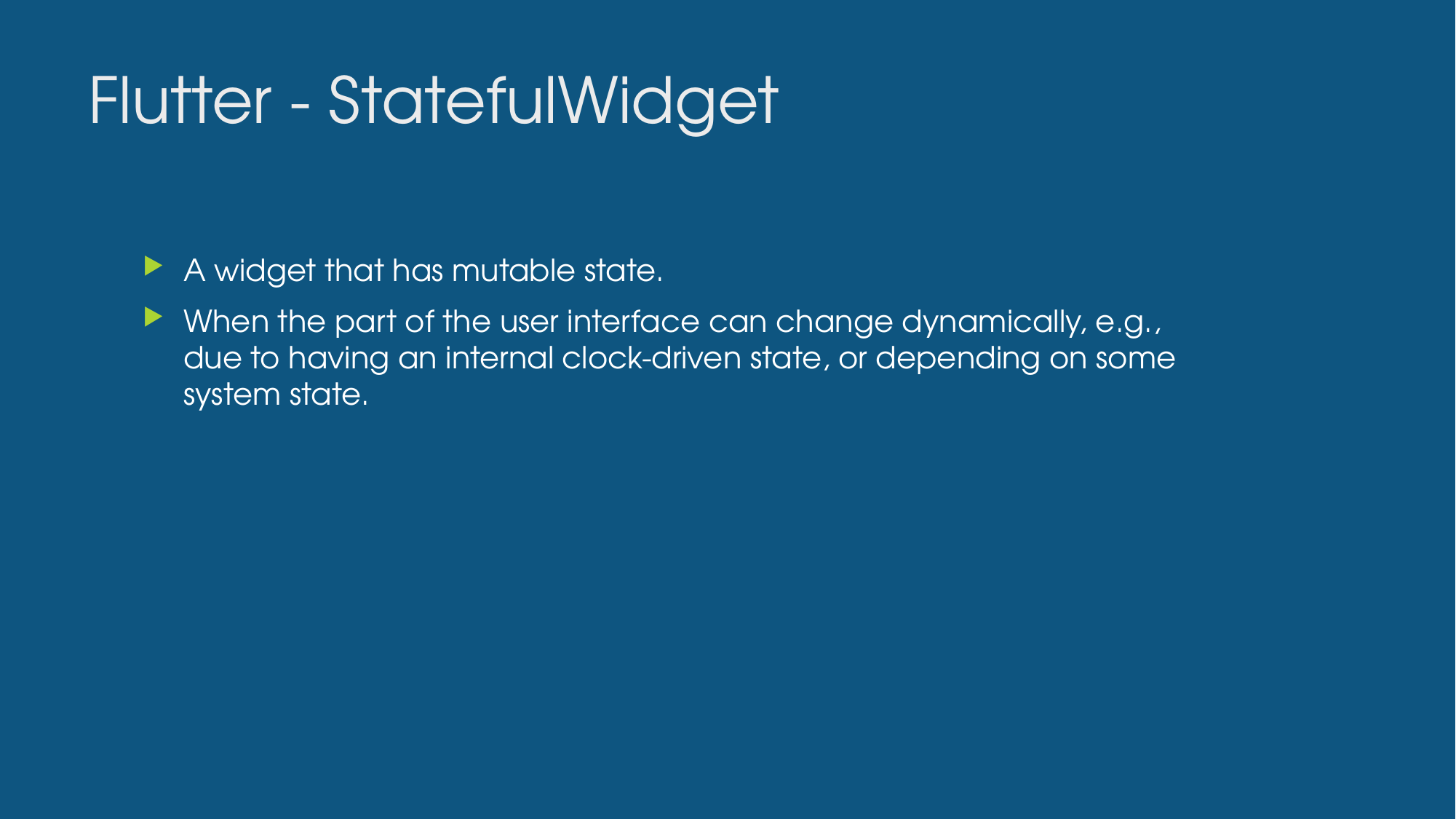

14
# Flutter - StatefulWidget
A widget that has mutable state.
When the part of the user interface can change dynamically, e.g., due to having an internal clock-driven state, or depending on some system state.